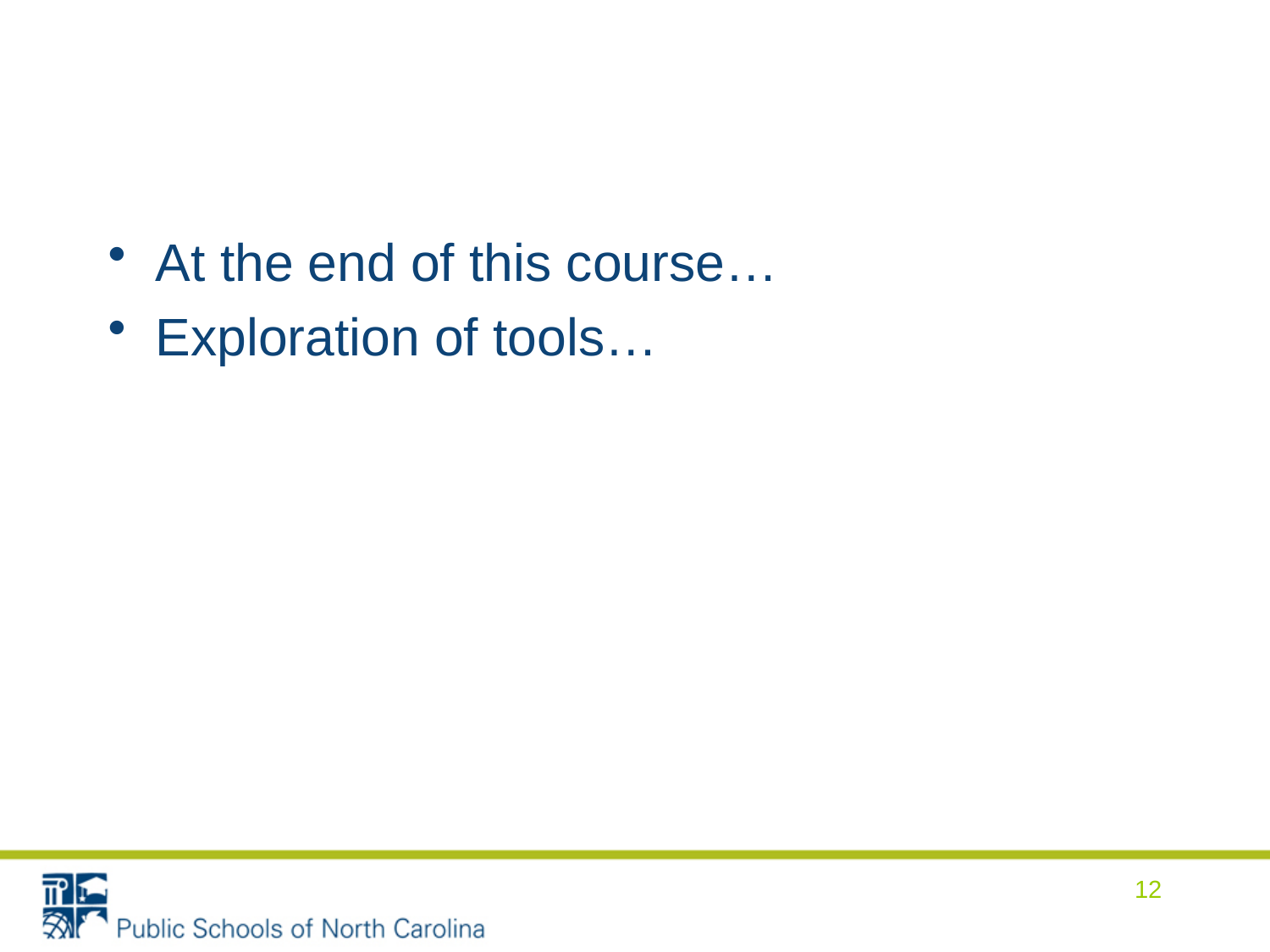

#
At the end of this course…
Exploration of tools…

12